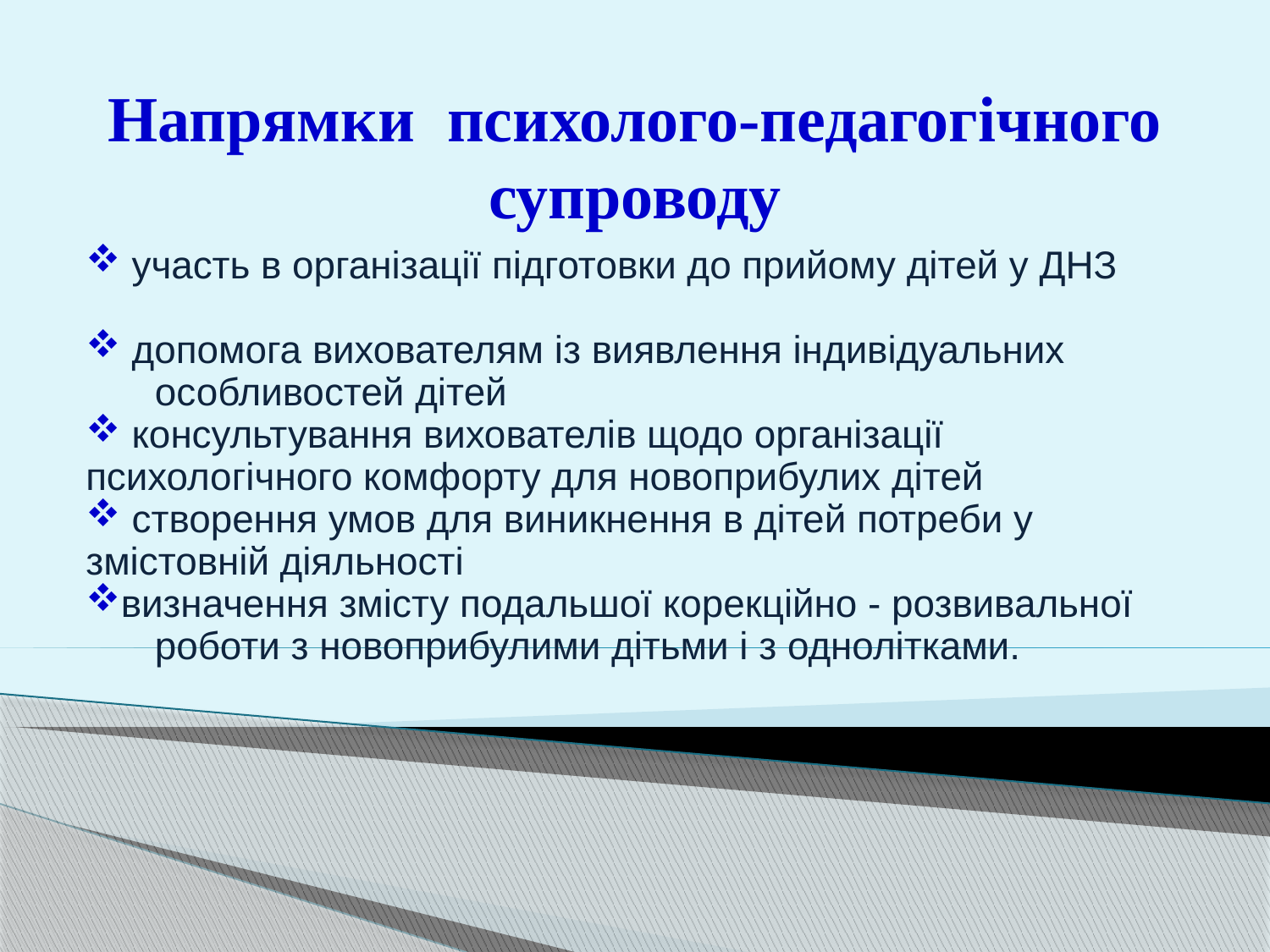

# Напрямки  психолого-педагогічного супроводу
 участь в організації підготовки до прийому дітей у ДНЗ
 допомога вихователям із виявлення індивідуальних       	особливостей дітей
 консультування вихователів щодо організації 	психологічного комфорту для новоприбулих дітей
 створення умов для виникнення в дітей потреби у 	змістовній діяльності
визначення змісту подальшої корекційно - розвивальної 	роботи з новоприбулими дітьми і з однолітками.